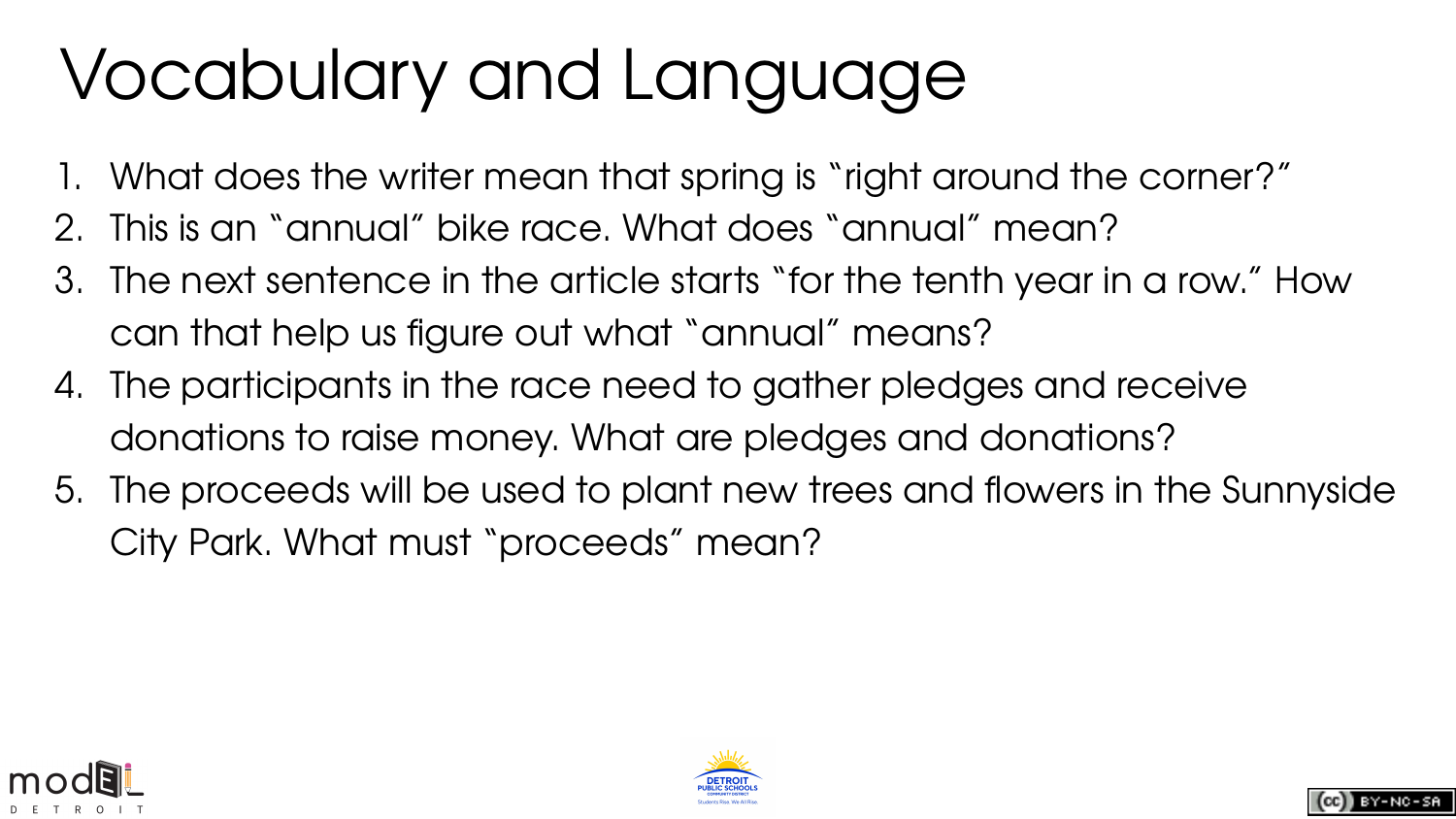

# Vocabulary and Language
What does the writer mean that spring is “right around the corner?”
This is an “annual” bike race. What does “annual” mean?
The next sentence in the article starts “for the tenth year in a row.” How can that help us figure out what “annual” means?
The participants in the race need to gather pledges and receive donations to raise money. What are pledges and donations?
The proceeds will be used to plant new trees and flowers in the Sunnyside City Park. What must “proceeds” mean?